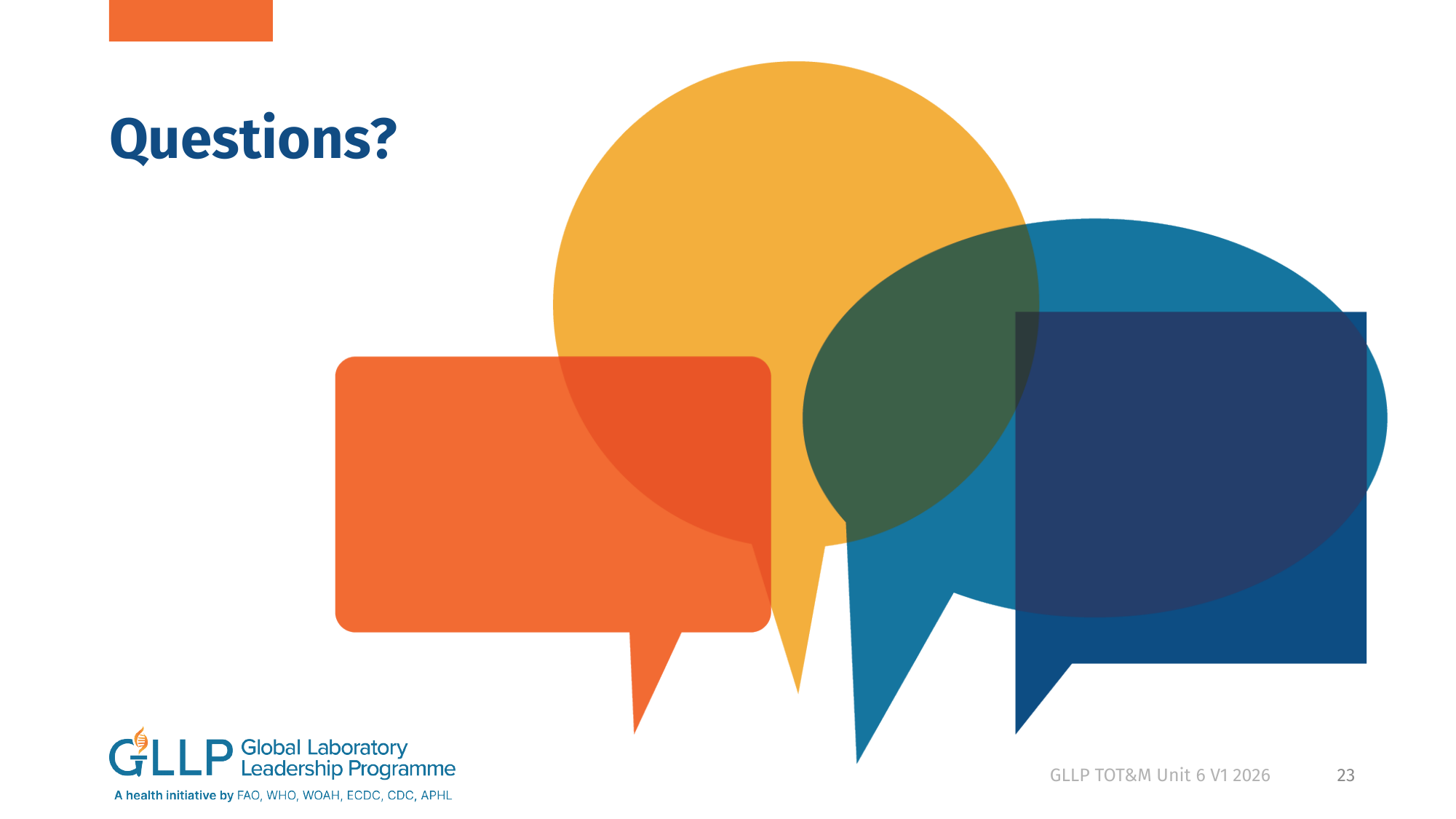

# Questions?
GLLP TOT&M Unit 6 V1 2026
23